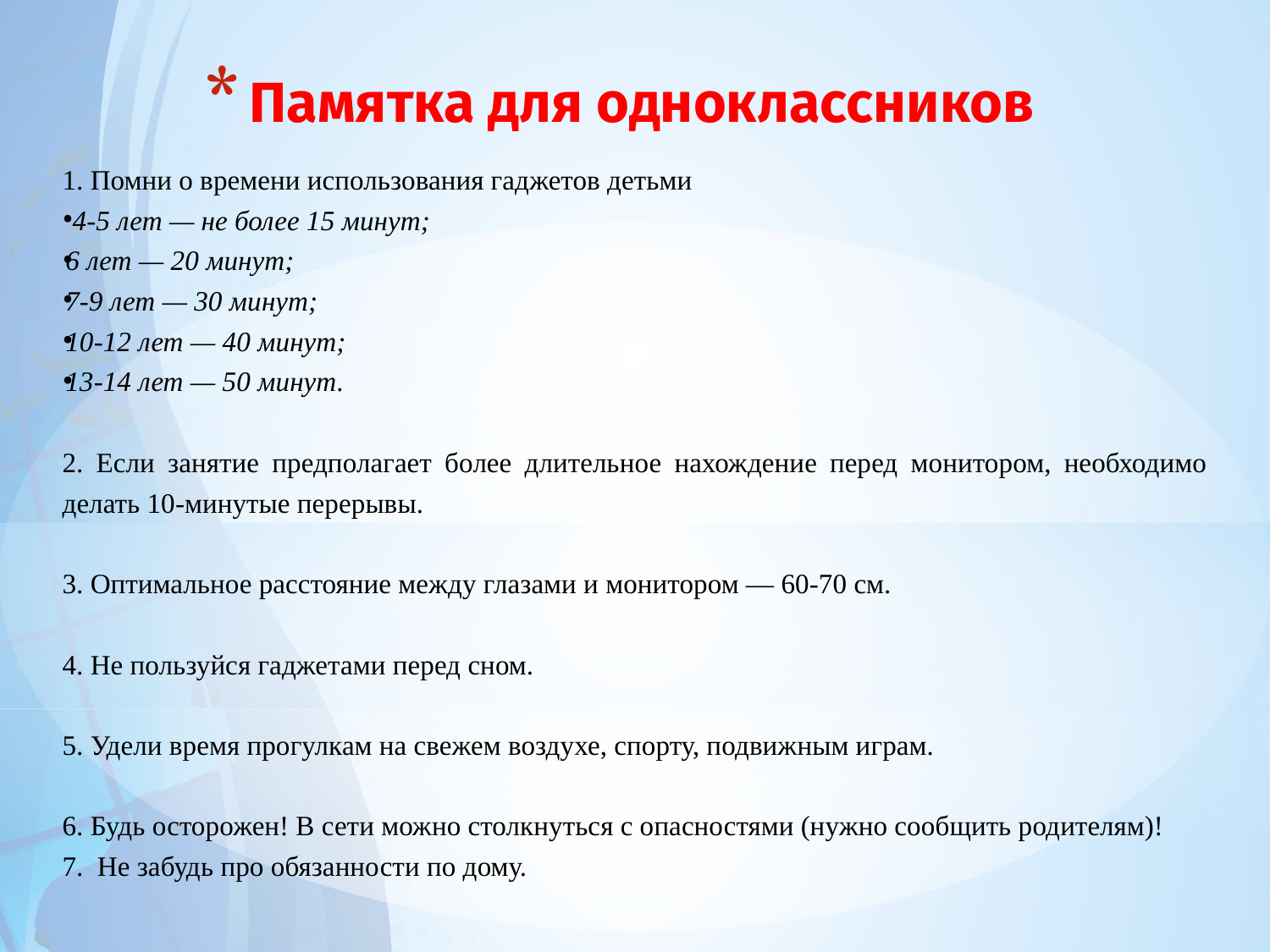

# Памятка для одноклассников
1. Помни о времени использования гаджетов детьми
 4-5 лет — не более 15 минут;
6 лет — 20 минут;
7-9 лет — 30 минут;
10-12 лет — 40 минут;
13-14 лет — 50 минут.

2. Если занятие предполагает более длительное нахождение перед монитором, необходимо делать 10-минутые перерывы.

3. Оптимальное расстояние между глазами и монитором — 60-70 см.

4. Не пользуйся гаджетами перед сном.

5. Удели время прогулкам на свежем воздухе, спорту, подвижным играм.

6. Будь осторожен! В сети можно столкнуться с опасностями (нужно сообщить родителям)!
7.  Не забудь про обязанности по дому.